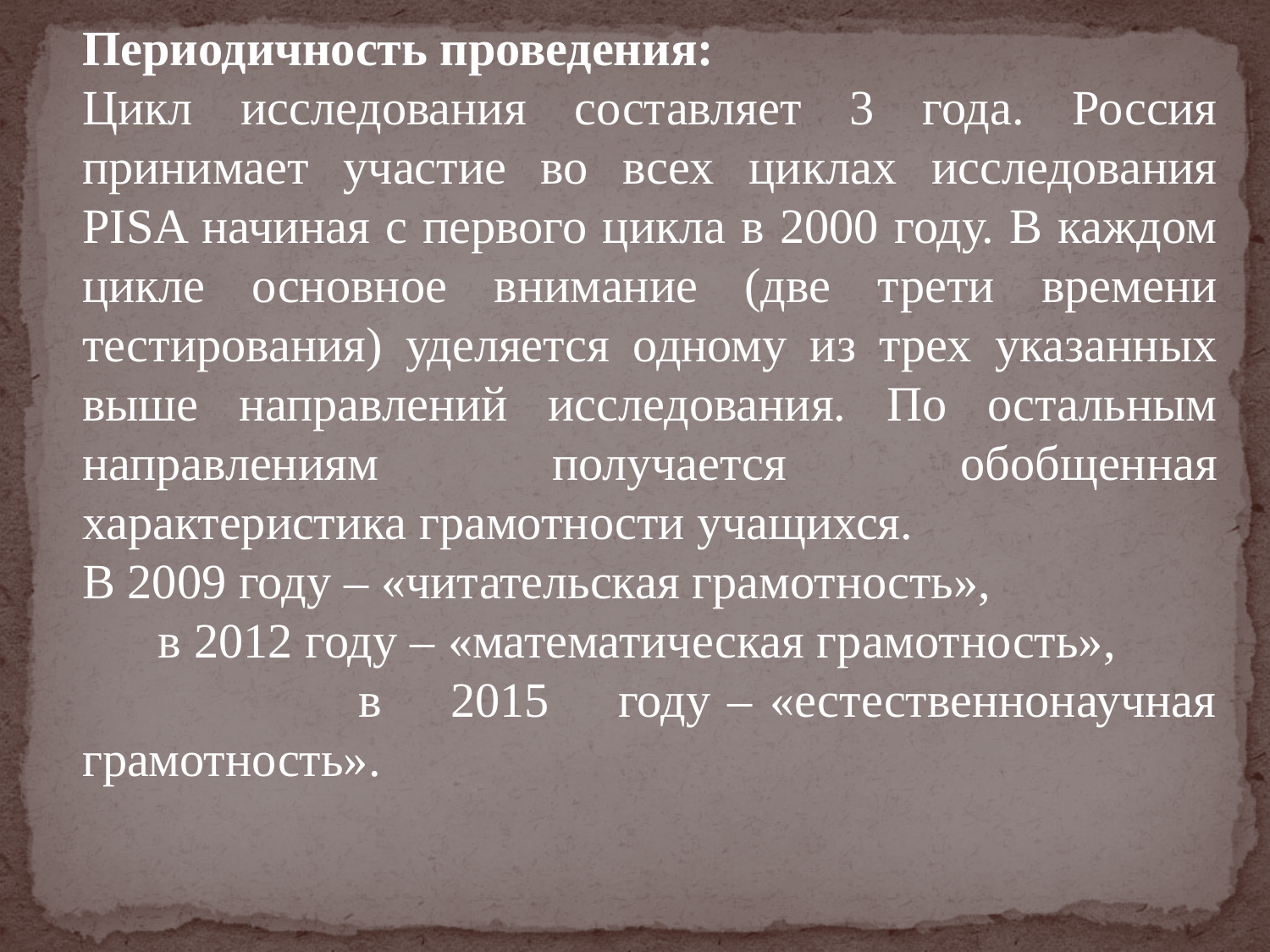

Периодичность проведения:
Цикл исследования составляет 3 года. Россия принимает участие во всех циклах исследования PISA начиная с первого цикла в 2000 году. В каждом цикле основное внимание (две трети времени тестирования) уделяется одному из трех указанных выше направлений исследования. По остальным направлениям получается обобщенная характеристика грамотности учащихся.
В 2009 году – «читательская грамотность»,                         в 2012 году – «математическая грамотность»,                         в    2015    году – «естественнонаучная грамотность».